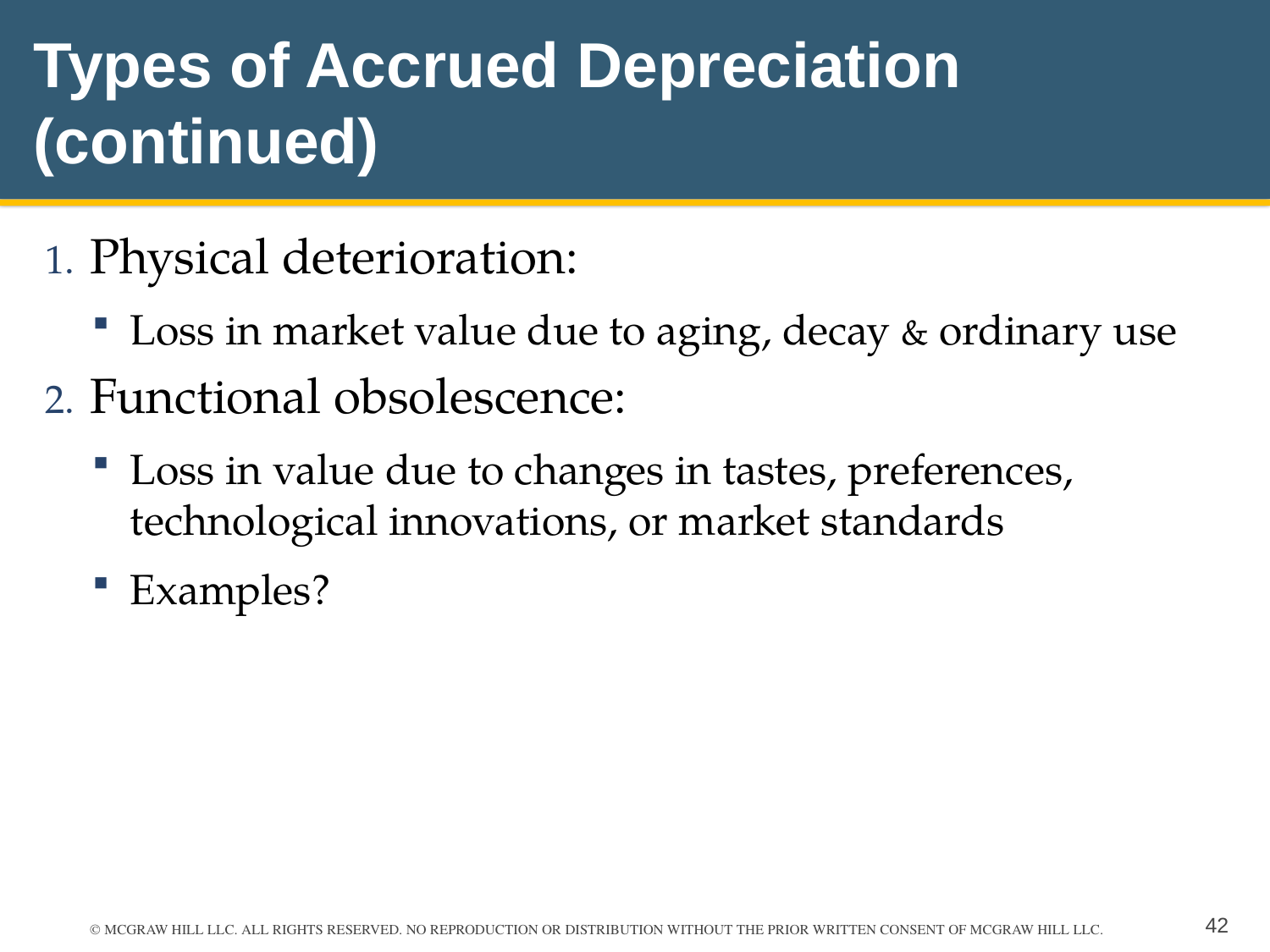

# Types of Accrued Depreciation (continued)
Physical deterioration:
Loss in market value due to aging, decay & ordinary use
Functional obsolescence:
Loss in value due to changes in tastes, preferences, technological innovations, or market standards
Examples?
© MCGRAW HILL LLC. ALL RIGHTS RESERVED. NO REPRODUCTION OR DISTRIBUTION WITHOUT THE PRIOR WRITTEN CONSENT OF MCGRAW HILL LLC.
42